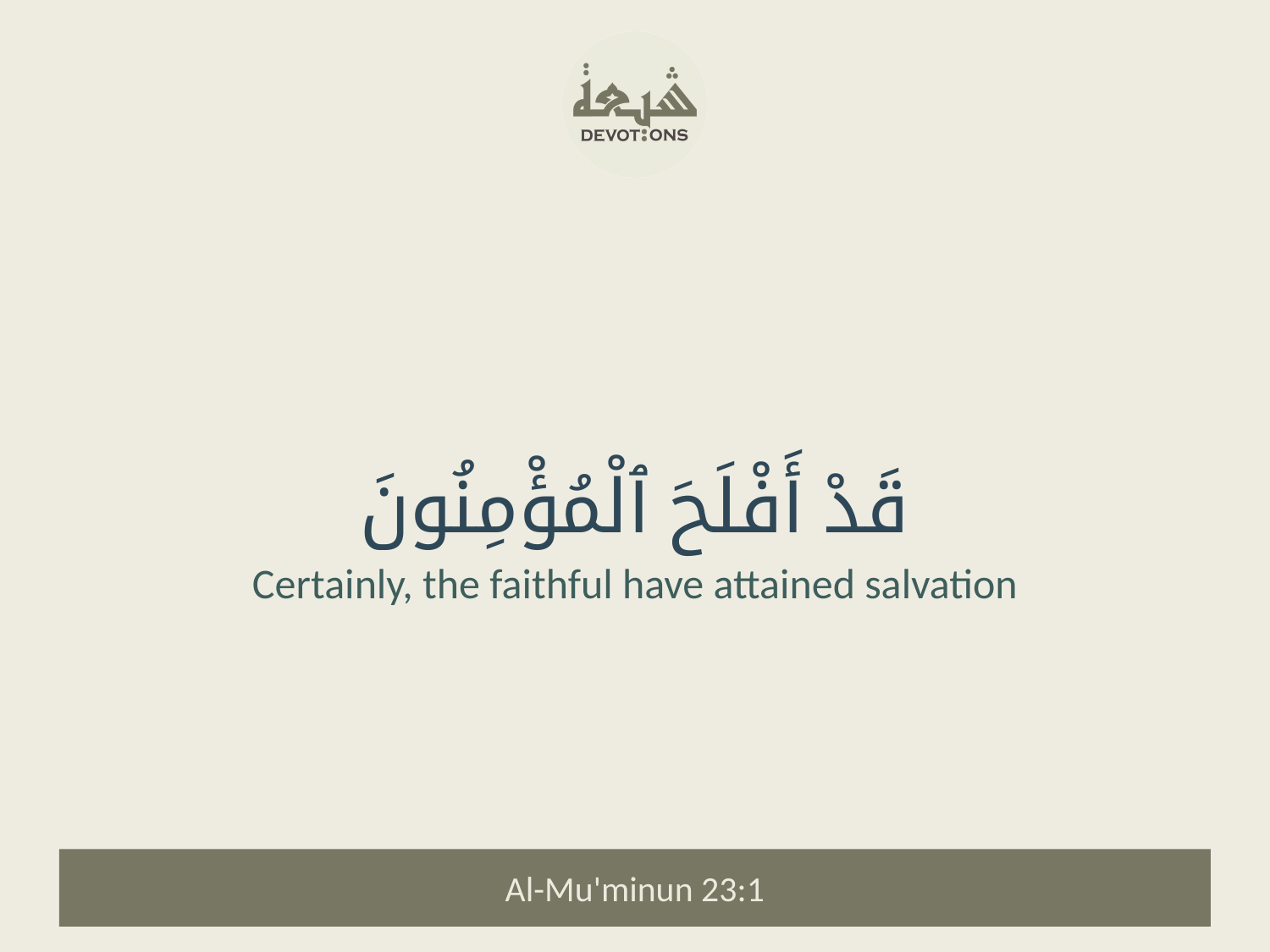

قَدْ أَفْلَحَ ٱلْمُؤْمِنُونَ
Certainly, the faithful have attained salvation
Al-Mu'minun 23:1